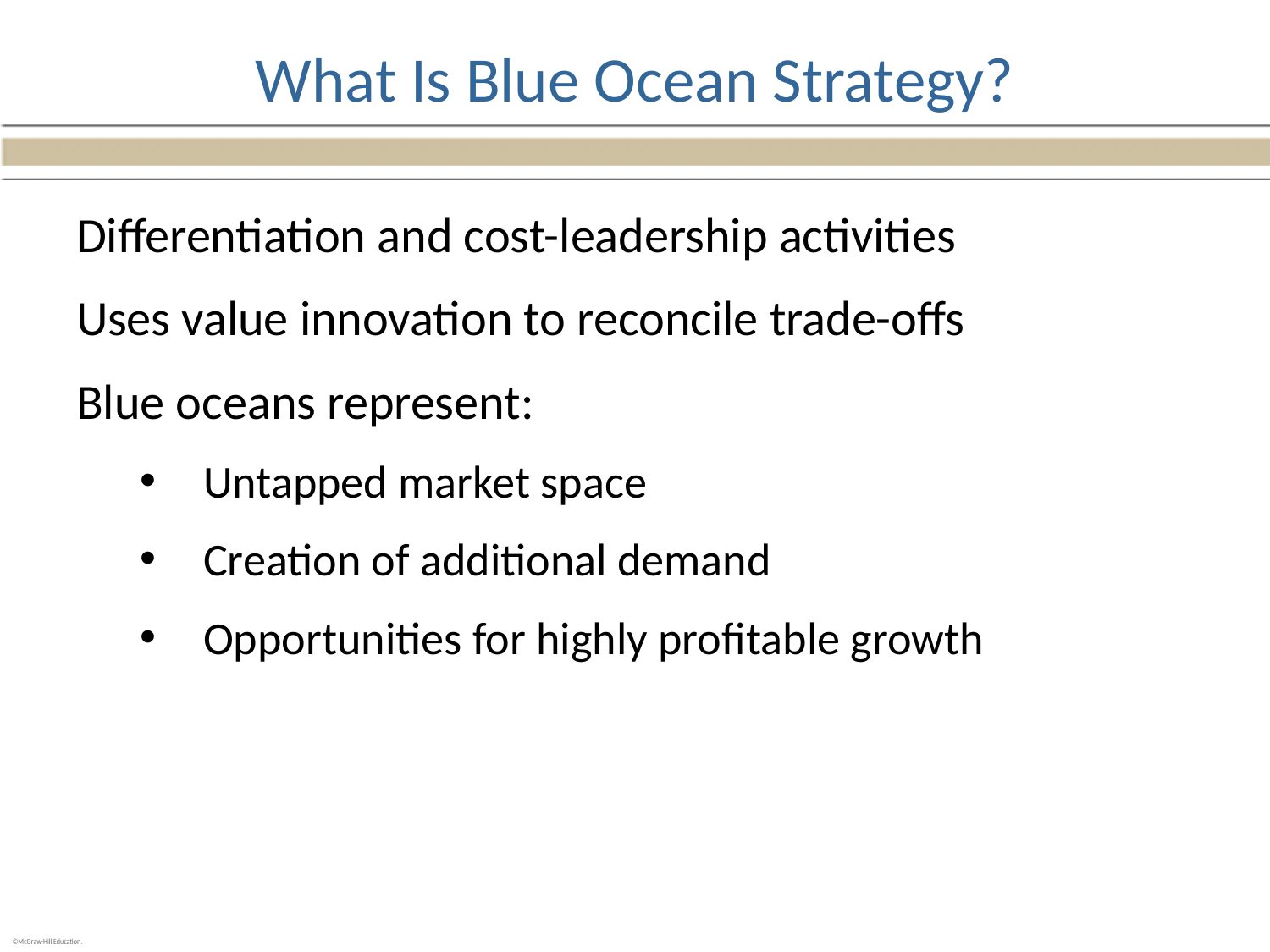

# What Is Blue Ocean Strategy?
Differentiation and cost-leadership activities
Uses value innovation to reconcile trade-offs
Blue oceans represent:
Untapped market space
Creation of additional demand
Opportunities for highly profitable growth